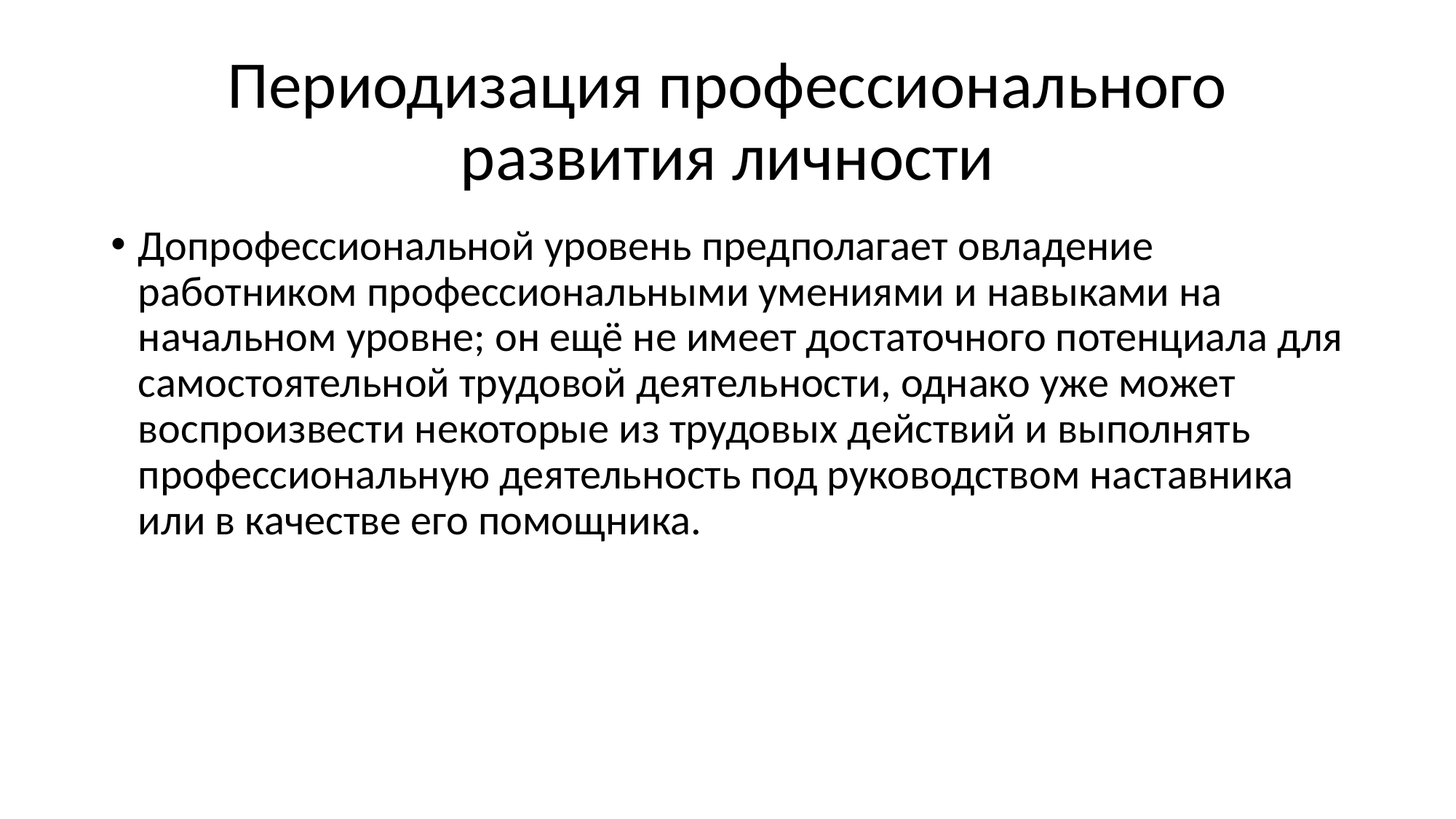

# Периодизация профессионального развития личности
Допрофессиональной уровень предполагает овладение работником профессиональными умениями и навыками на начальном уровне; он ещё не имеет достаточного потенциала для самостоятельной трудовой деятельности, однако уже может воспроизвести некоторые из трудовых действий и выполнять профессиональную деятельность под руководством наставника или в качестве его помощника.